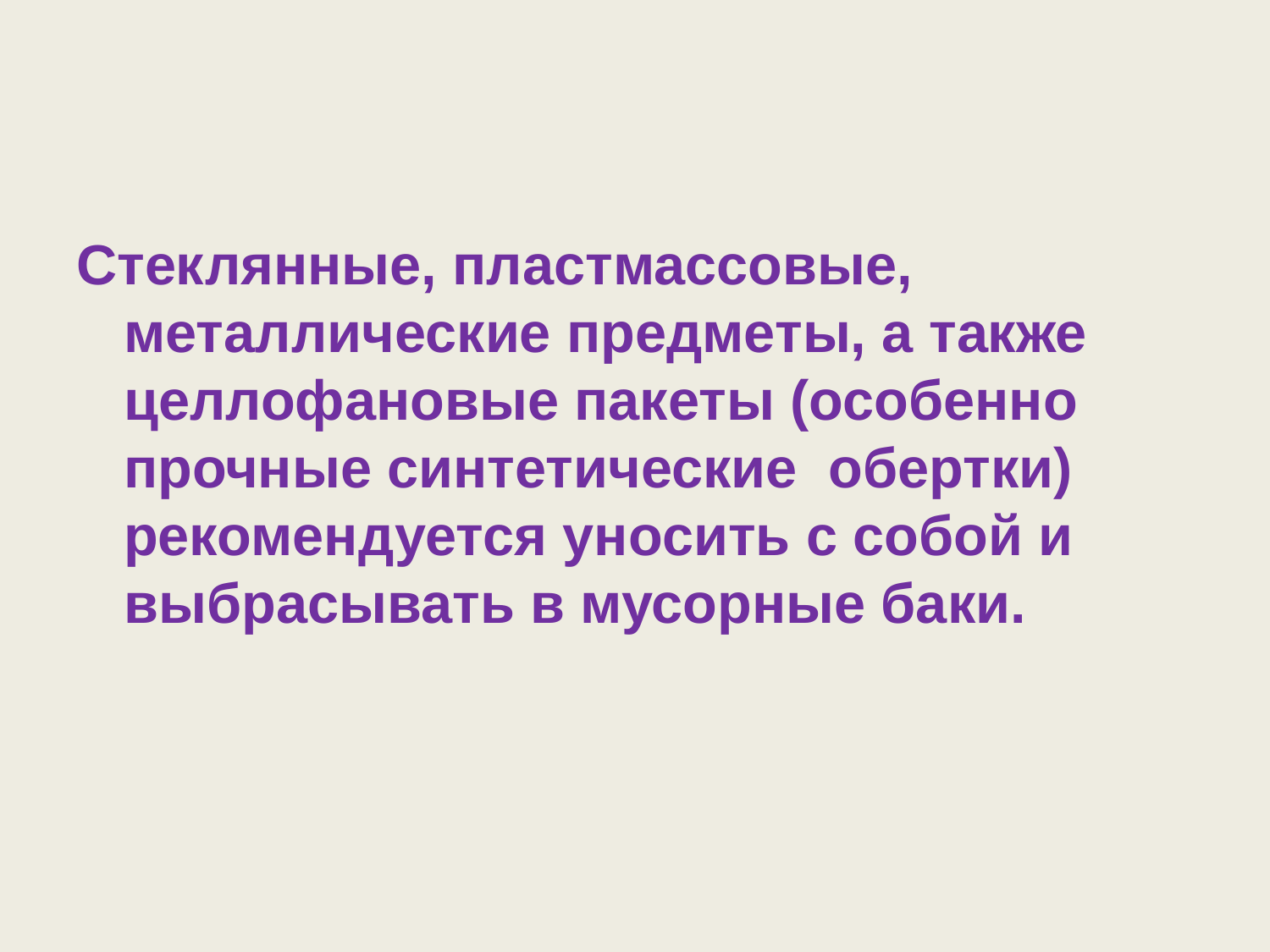

Стеклянные, пластмассовые, металлические предметы, а также целлофановые пакеты (особенно прочные синтетические  обертки) рекомендуется уносить с собой и выбрасывать в мусорные баки.